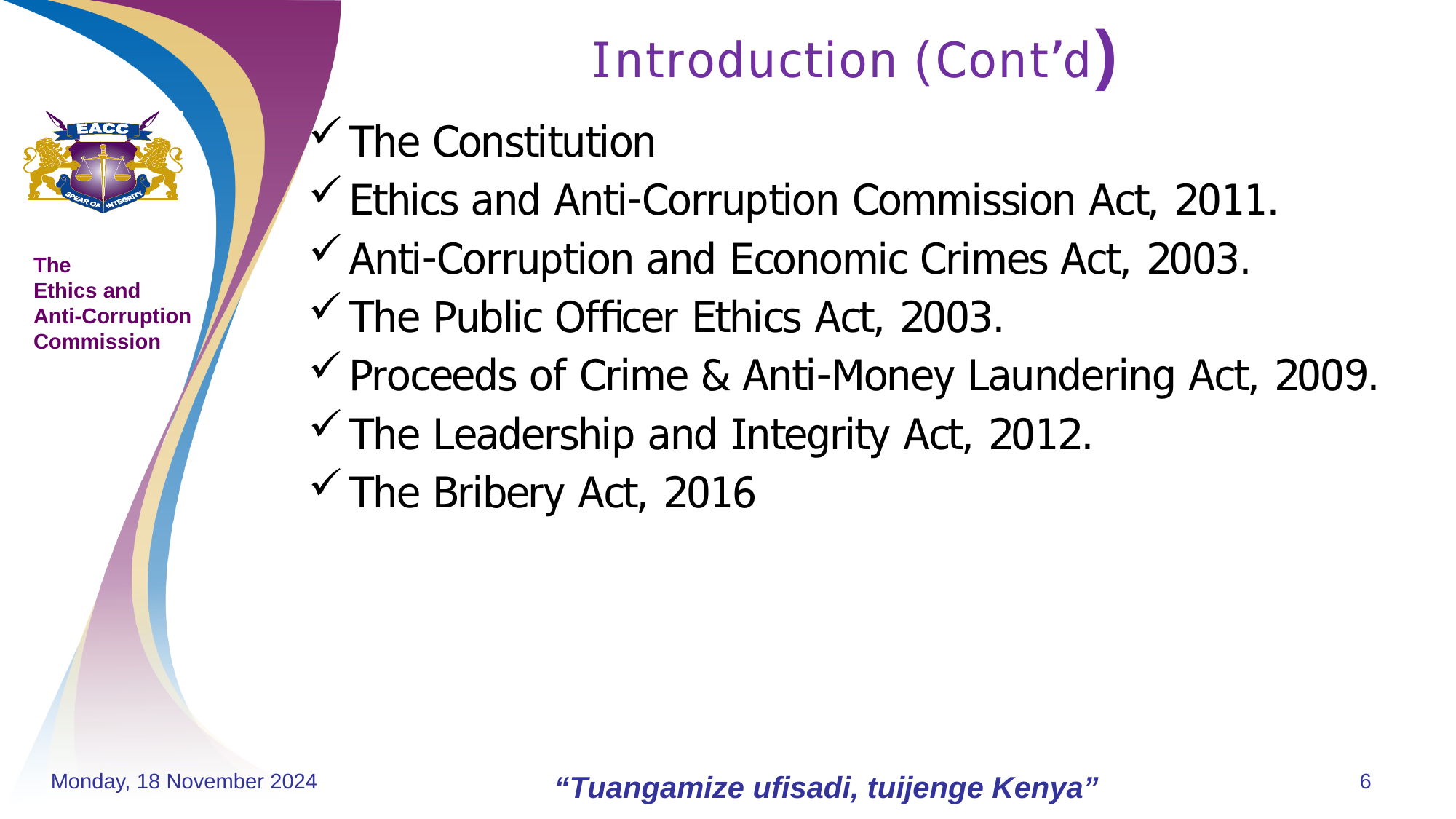

# Introduction (Cont’d)
The Constitution
Ethics and Anti-Corruption Commission Act, 2011.
Anti-Corruption and Economic Crimes Act, 2003.
The Public Officer Ethics Act, 2003.
Proceeds of Crime & Anti-Money Laundering Act, 2009.
The Leadership and Integrity Act, 2012.
The Bribery Act, 2016
Monday, 18 November 2024
“Tuangamize ufisadi, tuijenge Kenya”
6